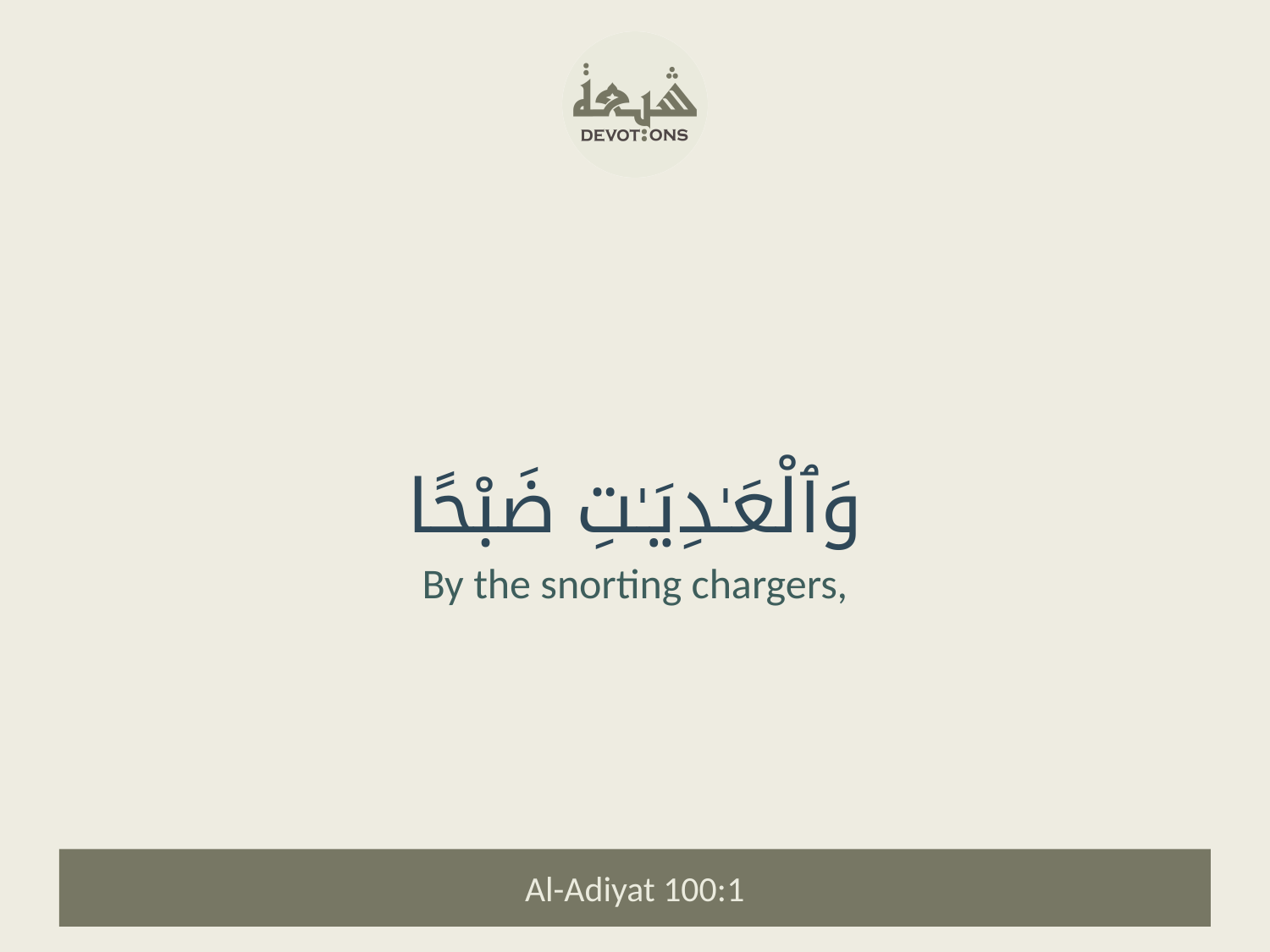

وَٱلْعَـٰدِيَـٰتِ ضَبْحًا
By the snorting chargers,
Al-Adiyat 100:1